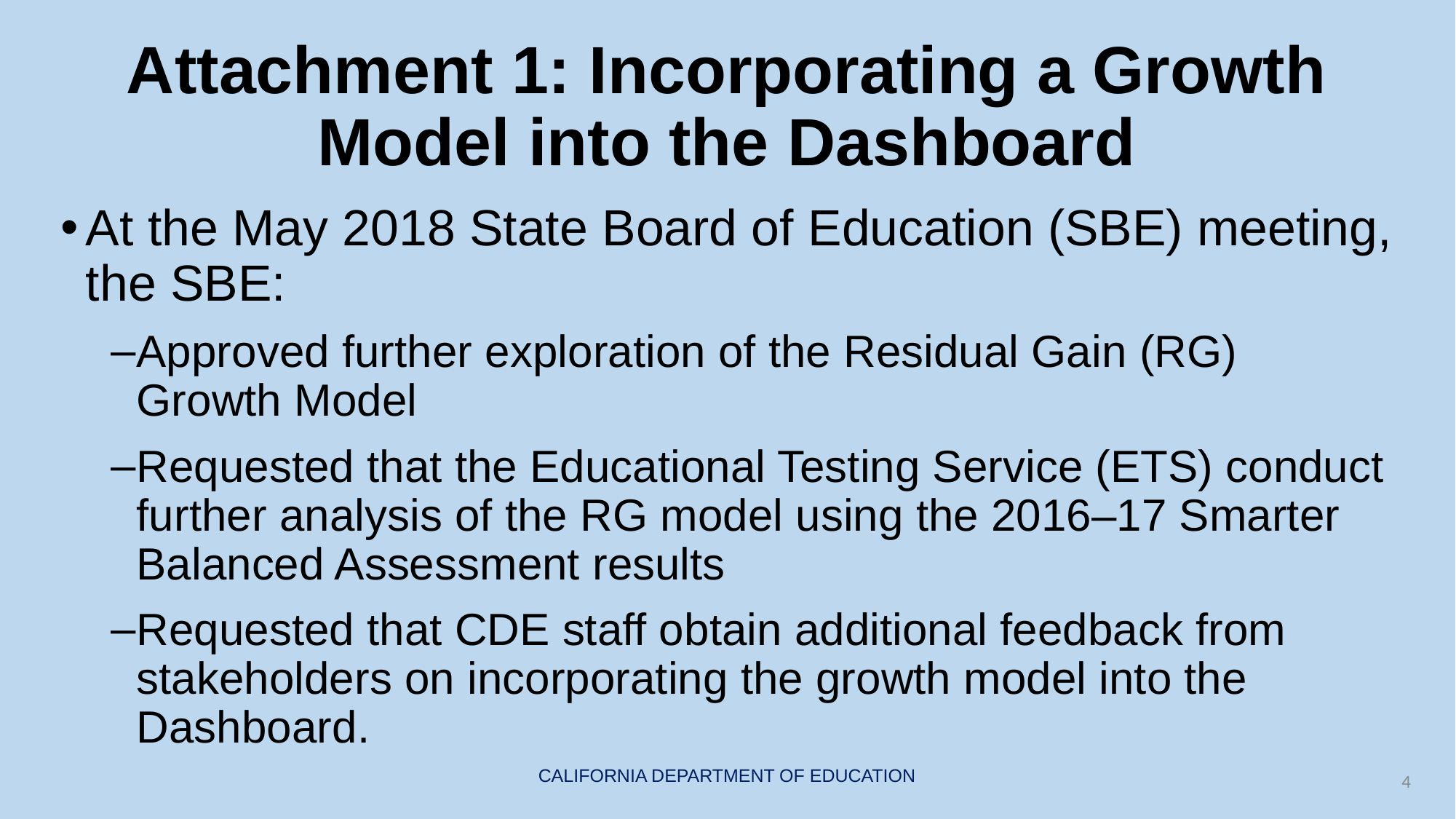

# Attachment 1: Incorporating a Growth Model into the Dashboard
At the May 2018 State Board of Education (SBE) meeting, the SBE:
Approved further exploration of the Residual Gain (RG) Growth Model
Requested that the Educational Testing Service (ETS) conduct further analysis of the RG model using the 2016–17 Smarter Balanced Assessment results
Requested that CDE staff obtain additional feedback from stakeholders on incorporating the growth model into the Dashboard.
4